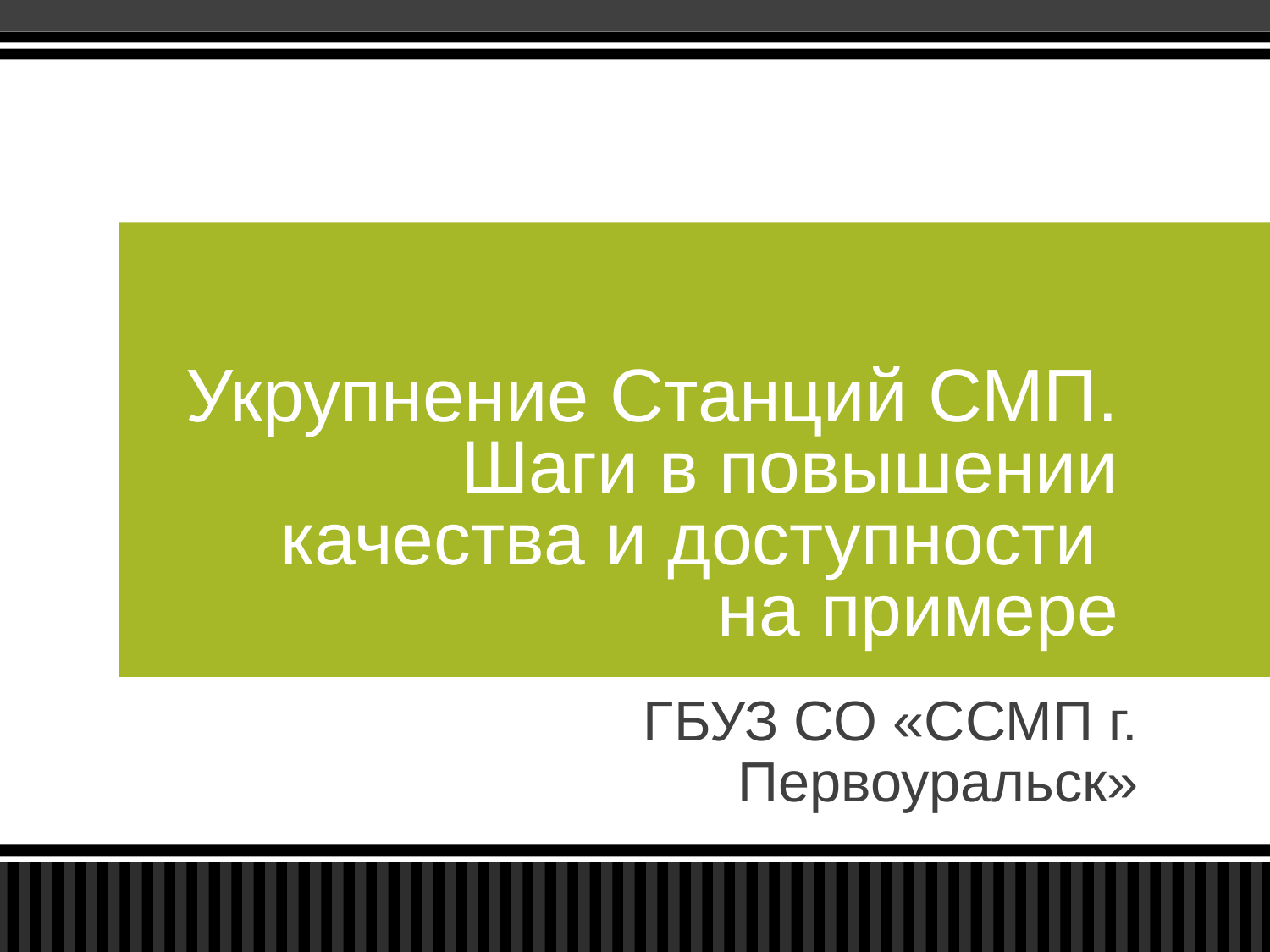

# Укрупнение Станций СМП. Шаги в повышении качества и доступности на примере
ГБУЗ СО «ССМП г. Первоуральск»